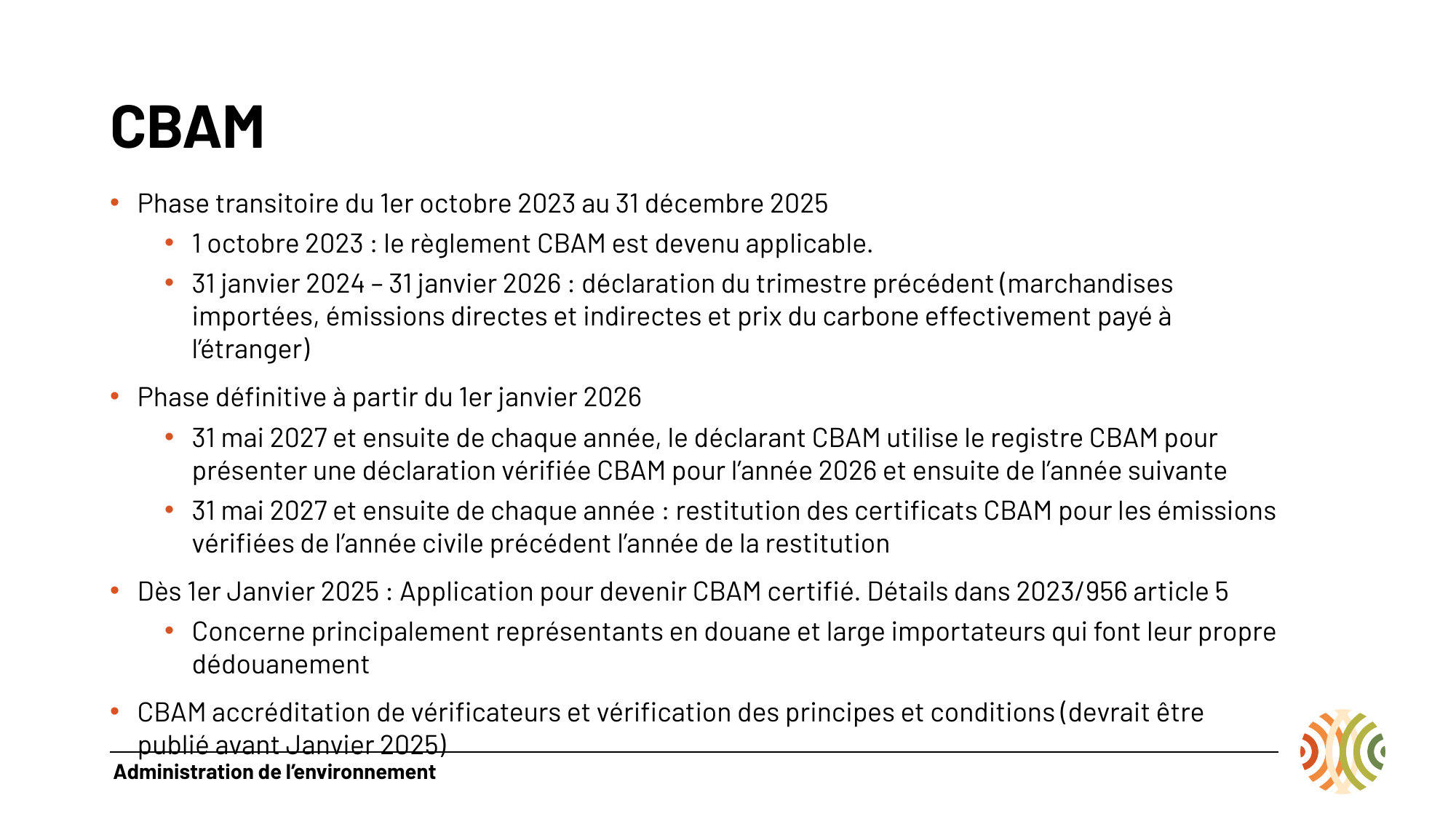

# CBAM
Phase transitoire du 1er octobre 2023 au 31 décembre 2025
1 octobre 2023 : le règlement CBAM est devenu applicable.
31 janvier 2024 – 31 janvier 2026 : déclaration du trimestre précédent (marchandises importées, émissions directes et indirectes et prix du carbone effectivement payé à l’étranger)
Phase définitive à partir du 1er janvier 2026
31 mai 2027 et ensuite de chaque année, le déclarant CBAM utilise le registre CBAM pour présenter une déclaration vérifiée CBAM pour l’année 2026 et ensuite de l’année suivante
31 mai 2027 et ensuite de chaque année : restitution des certificats CBAM pour les émissions vérifiées de l’année civile précédent l’année de la restitution
Dès 1er Janvier 2025 : Application pour devenir CBAM certifié. Détails dans 2023/956 article 5
Concerne principalement représentants en douane et large importateurs qui font leur propre dédouanement
CBAM accréditation de vérificateurs et vérification des principes et conditions (devrait être publié avant Janvier 2025)